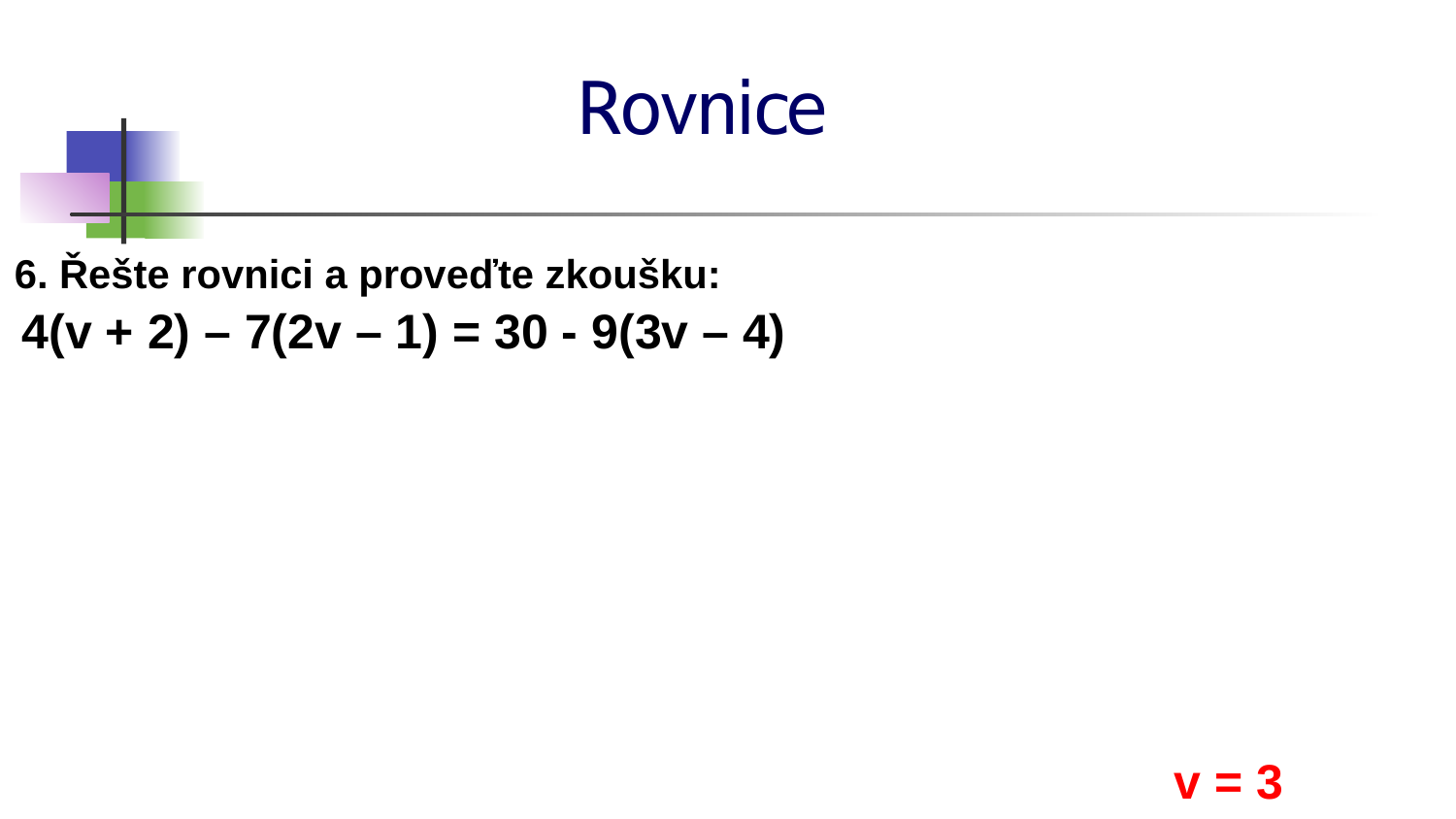

# Rovnice
6. Řešte rovnici a proveďte zkoušku:
 4(v + 2) – 7(2v – 1) = 30 - 9(3v – 4)
 v = 3